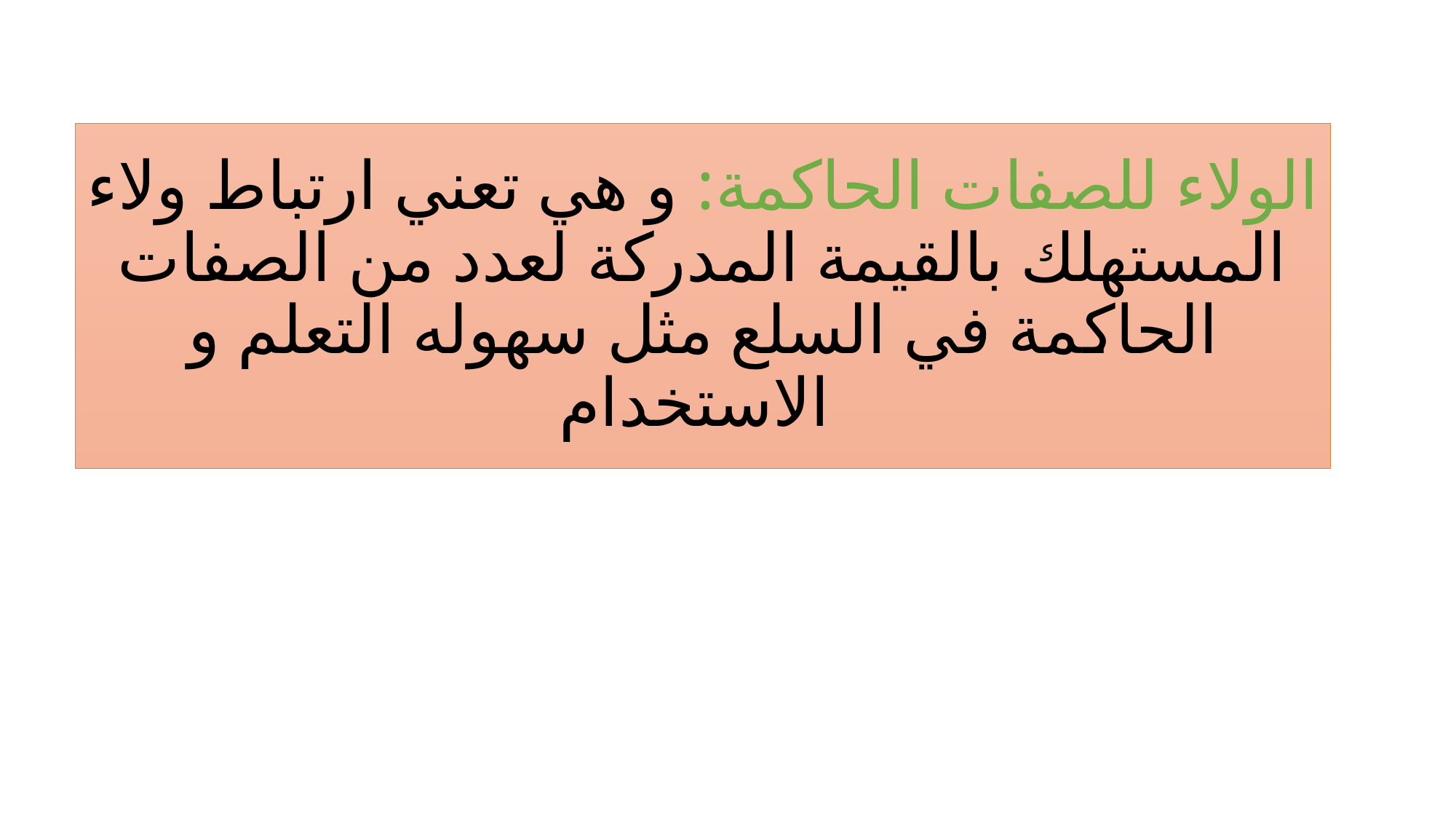

# الولاء للصفات الحاكمة: و هي تعني ارتباط ولاء المستهلك بالقيمة المدركة لعدد من الصفات الحاكمة في السلع مثل سهوله التعلم و الاستخدام